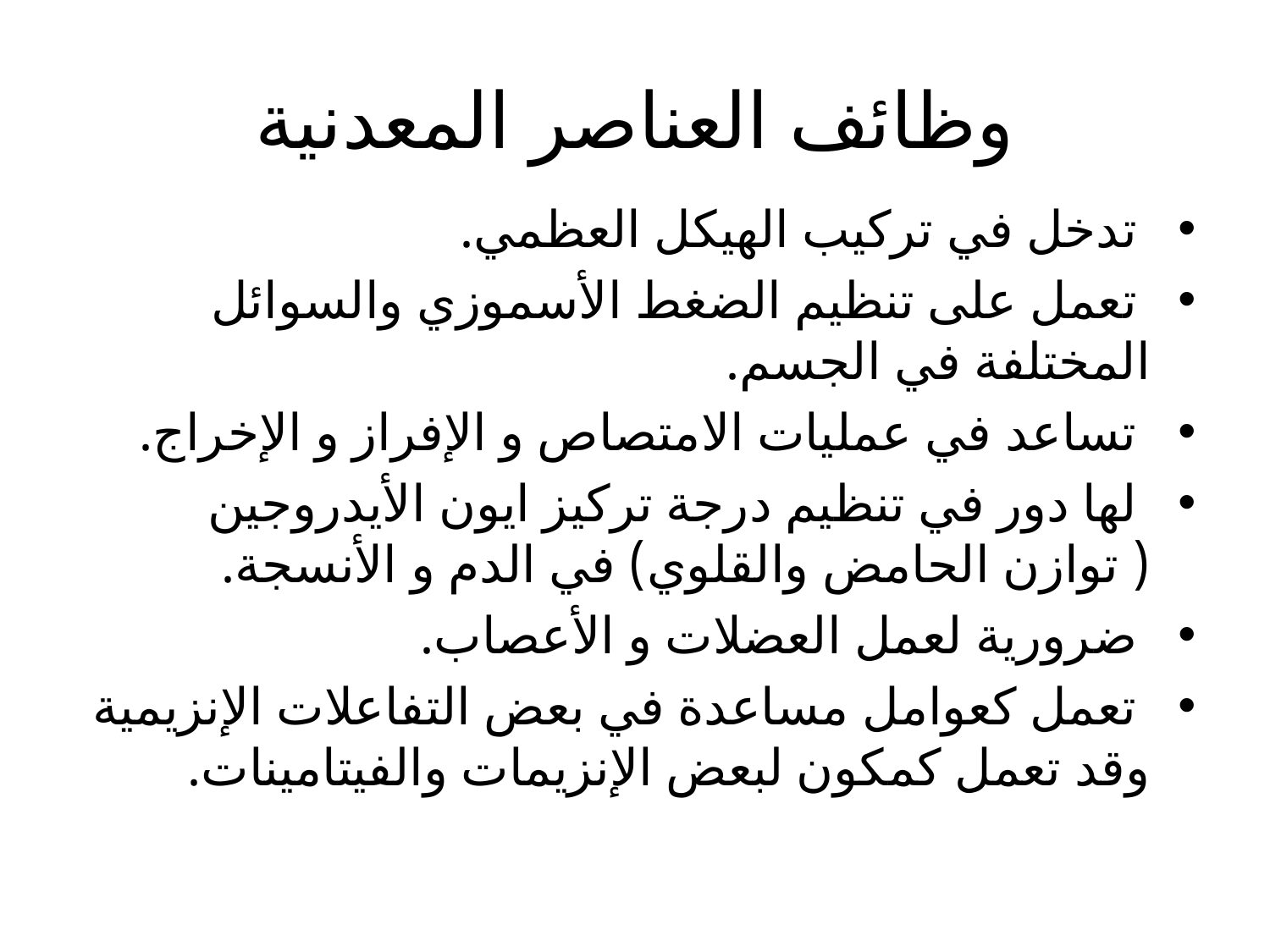

# وظائف العناصر المعدنية
 تدخل في تركيب الهيكل العظمي.
 تعمل على تنظيم الضغط الأسموزي والسوائل المختلفة في الجسم.
 تساعد في عمليات الامتصاص و الإفراز و الإخراج.
 لها دور في تنظيم درجة تركيز ايون الأيدروجين ( توازن الحامض والقلوي) في الدم و الأنسجة.
 ضرورية لعمل العضلات و الأعصاب.
 تعمل كعوامل مساعدة في بعض التفاعلات الإنزيمية وقد تعمل كمكون لبعض الإنزيمات والفيتامينات.